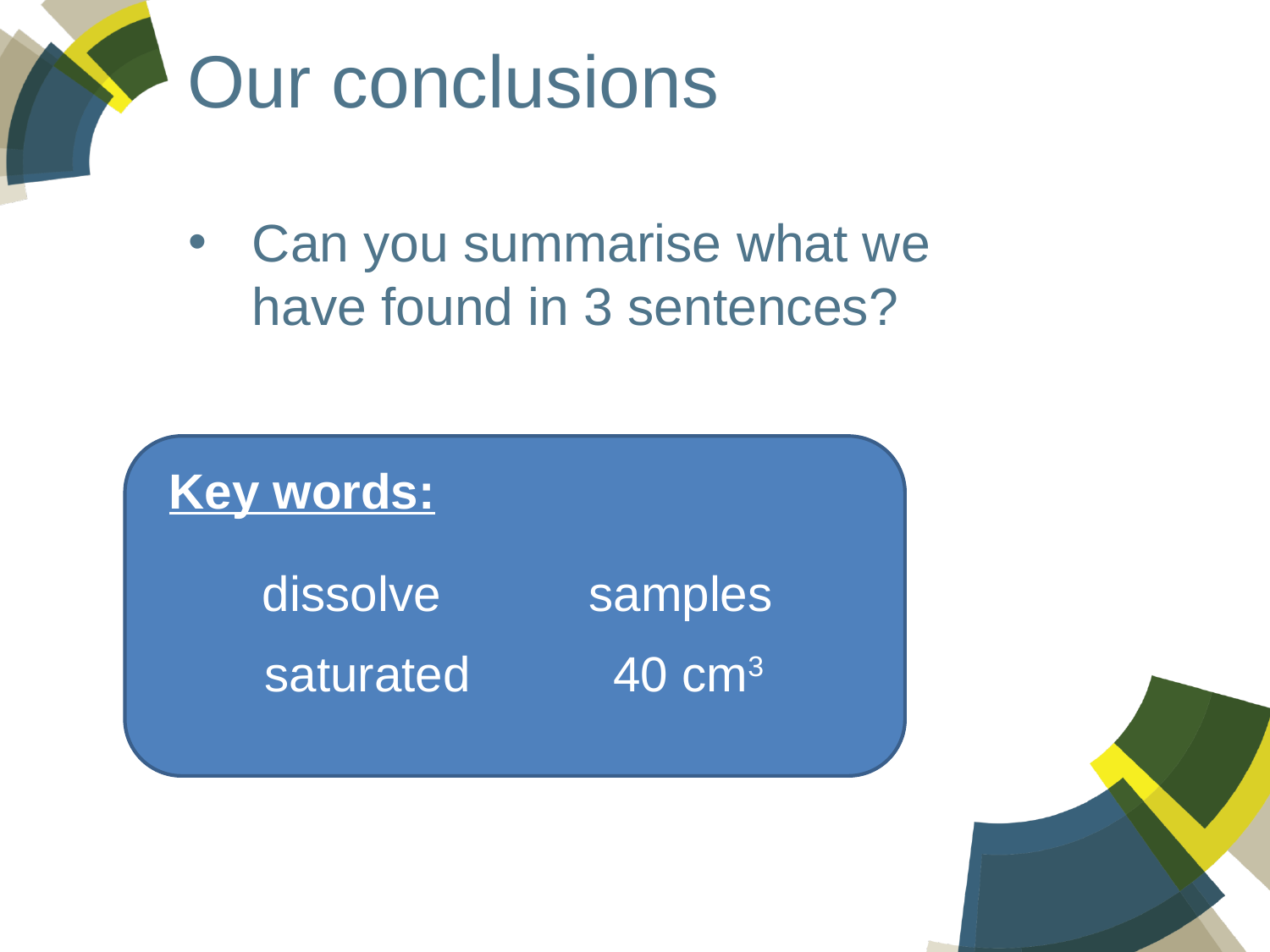

# Our conclusions
Can you summarise what we have found in 3 sentences?

Key words:
dissolve
samples
saturated
40 cm3